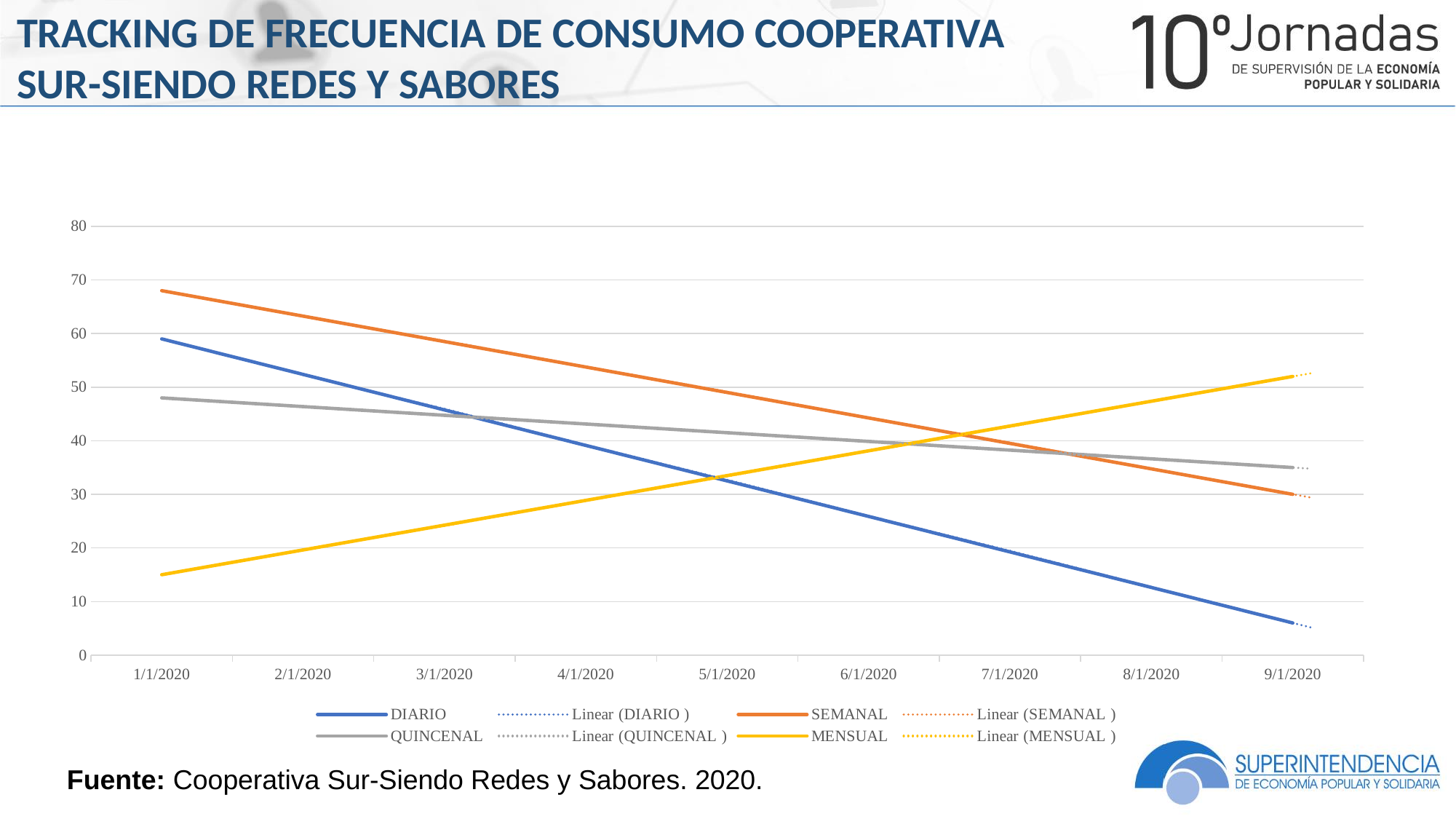

TRACKING DE FRECUENCIA DE CONSUMO COOPERATIVA
SUR-SIENDO REDES Y SABORES

### Chart

| Category | DIARIO  | SEMANAL  | QUINCENAL  | MENSUAL  |
|---|---|---|---|---|
| 43831 | 59.0 | 68.0 | 48.0 | 15.0 |
| 44075 | 6.0 | 30.0 | 35.0 | 52.0 |
Fuente: Cooperativa Sur-Siendo Redes y Sabores. 2020.